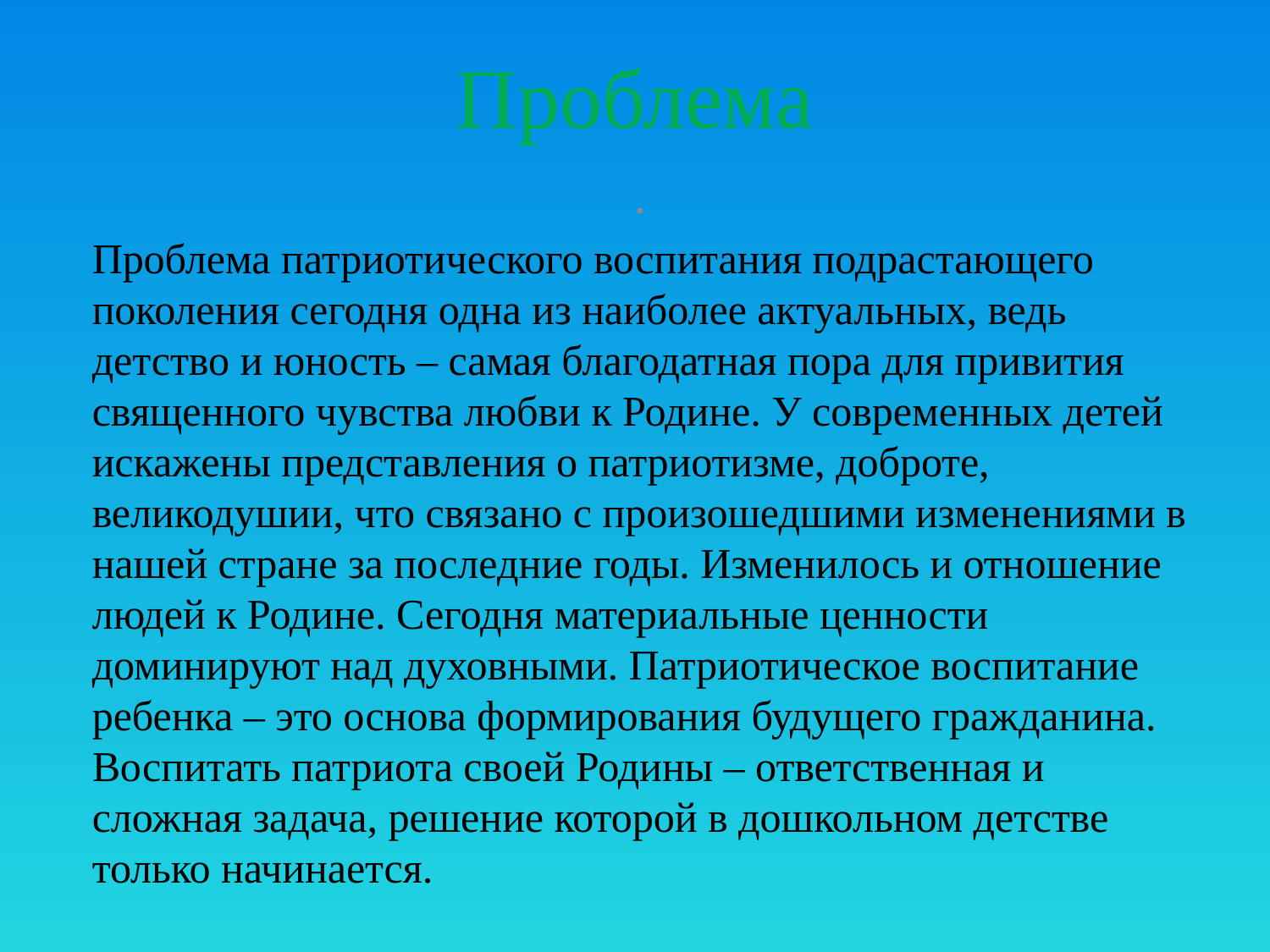

# Проблема
.
Проблема патриотического воспитания подрастающего поколения сегодня одна из наиболее актуальных, ведь детство и юность – самая благодатная пора для привития священного чувства любви к Родине. У современных детей искажены представления о патриотизме, доброте, великодушии, что связано с произошедшими изменениями в нашей стране за последние годы. Изменилось и отношение людей к Родине. Сегодня материальные ценности доминируют над духовными. Патриотическое воспитание ребенка – это основа формирования будущего гражданина. Воспитать патриота своей Родины – ответственная и сложная задача, решение которой в дошкольном детстве только начинается.